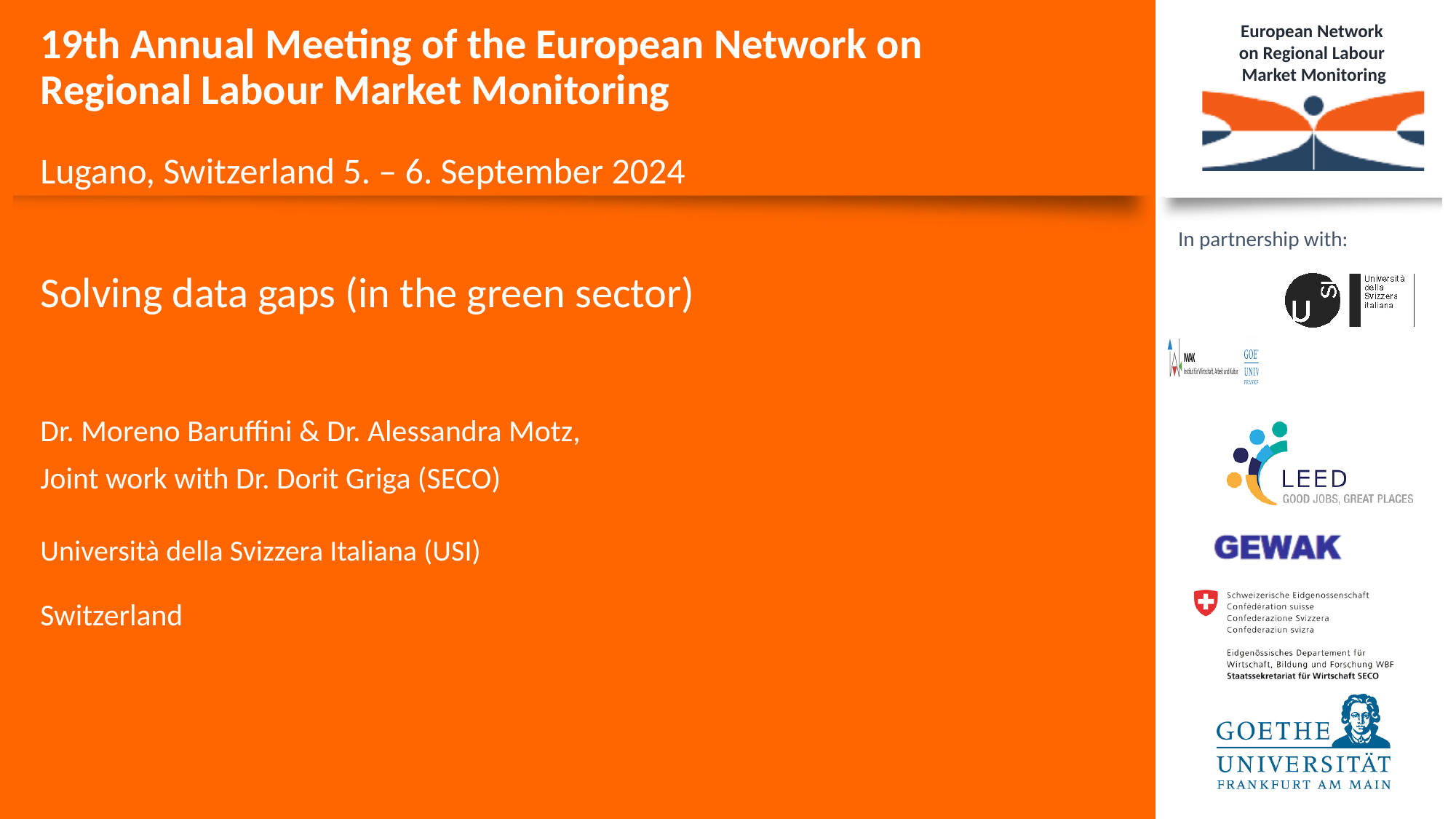

Solving data gaps (in the green sector)
Dr. Moreno Baruffini & Dr. Alessandra Motz,
Joint work with Dr. Dorit Griga (SECO)
Università della Svizzera Italiana (USI)
Switzerland